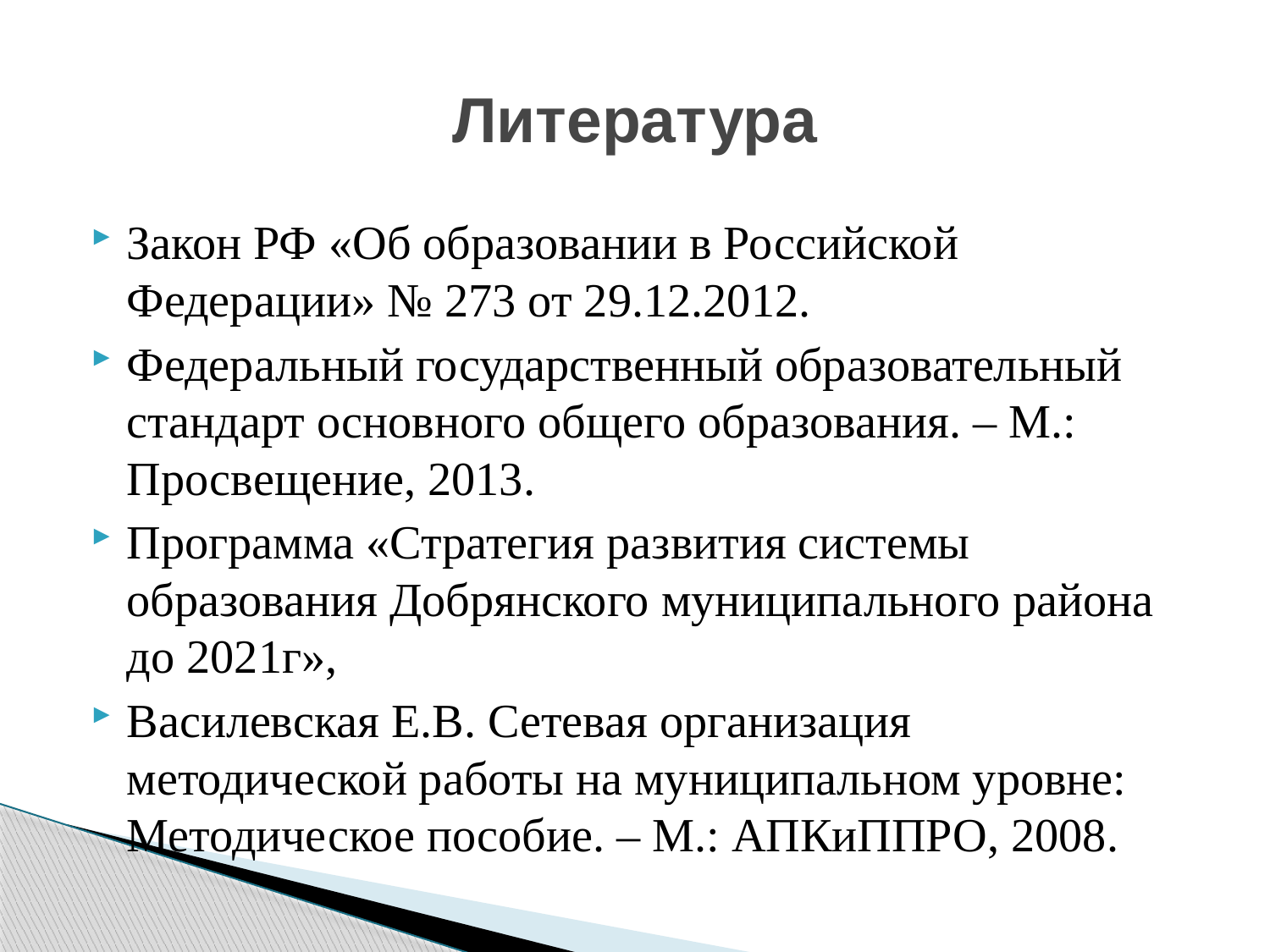

# Литература
Закон РФ «Об образовании в Российской Федерации» № 273 от 29.12.2012.
Федеральный государственный образовательный стандарт основного общего образования. – М.: Просвещение, 2013.
Программа «Стратегия развития системы образования Добрянского муниципального района до 2021г»,
Василевская Е.В. Сетевая организация методической работы на муниципальном уровне: Методическое пособие. – М.: АПКиППРО, 2008.